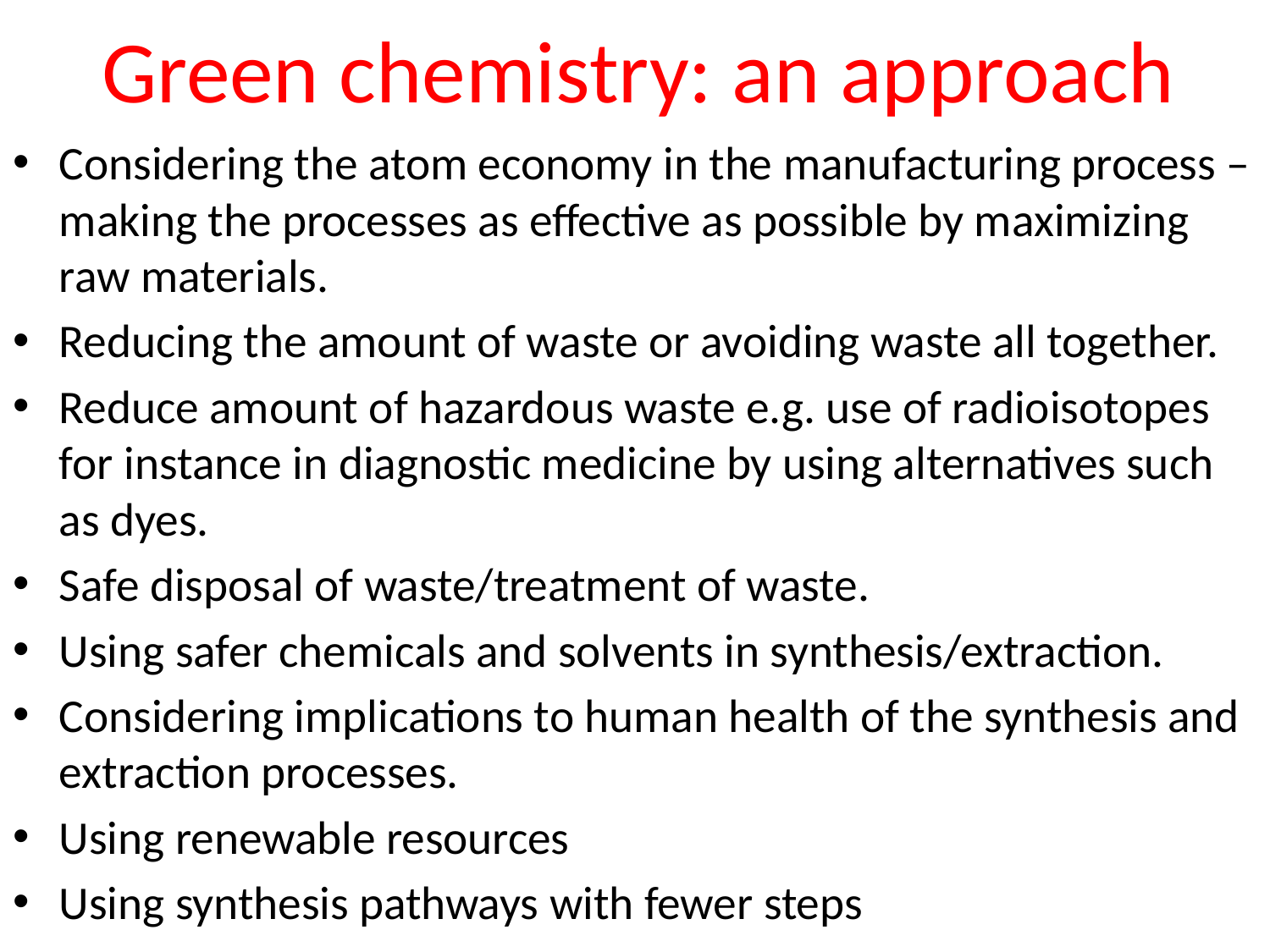

# Green chemistry: an approach
Considering the atom economy in the manufacturing process – making the processes as effective as possible by maximizing raw materials.
Reducing the amount of waste or avoiding waste all together.
Reduce amount of hazardous waste e.g. use of radioisotopes for instance in diagnostic medicine by using alternatives such as dyes.
Safe disposal of waste/treatment of waste.
Using safer chemicals and solvents in synthesis/extraction.
Considering implications to human health of the synthesis and extraction processes.
Using renewable resources
Using synthesis pathways with fewer steps